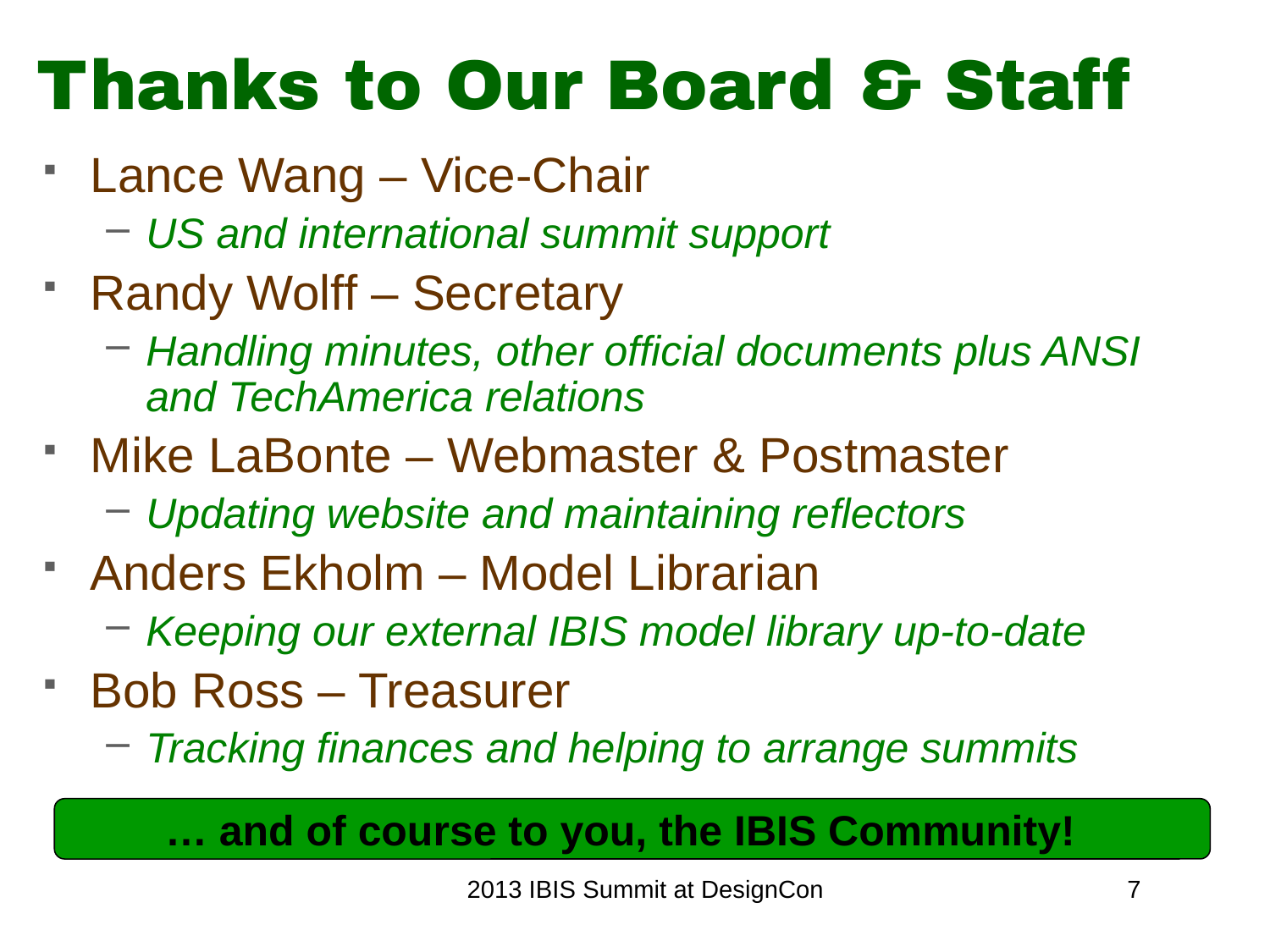

# Thanks to Our Board & Staff
Lance Wang – Vice-Chair
US and international summit support
Randy Wolff – Secretary
Handling minutes, other official documents plus ANSI and TechAmerica relations
Mike LaBonte – Webmaster & Postmaster
Updating website and maintaining reflectors
Anders Ekholm – Model Librarian
Keeping our external IBIS model library up-to-date
Bob Ross – Treasurer
Tracking finances and helping to arrange summits
… and of course to you, the IBIS Community!

2013 IBIS Summit at DesignCon

7